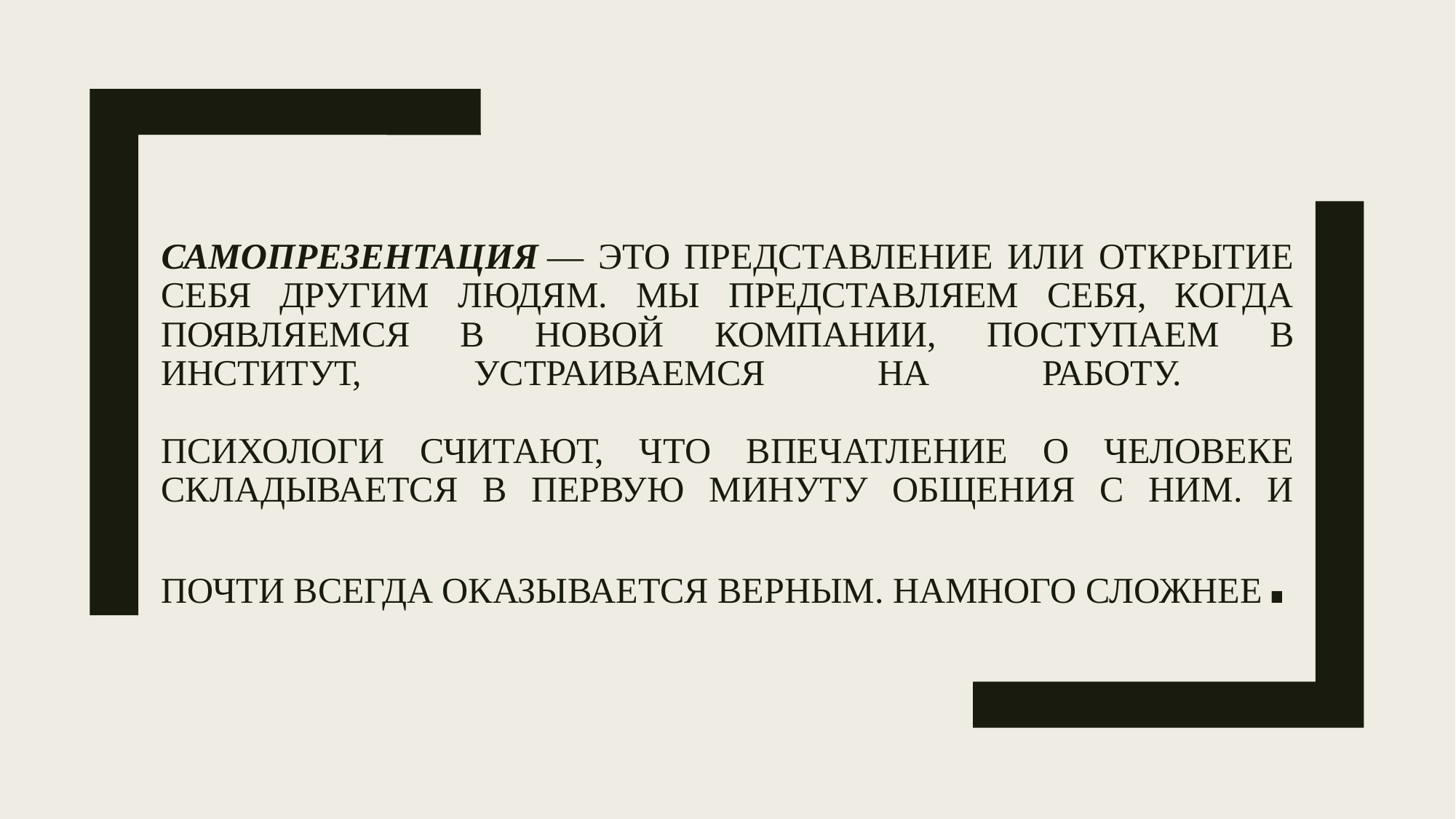

# Самопрезентация — это представление или открытие себя другим людям. Мы представляем себя, когда появляемся в новой компании, поступаем в институт, устраиваемся на работу. Психологи считают, что впечатление о человеке складывается в первую минуту общения с ним. И почти всегда оказывается верным. намного сложнее.